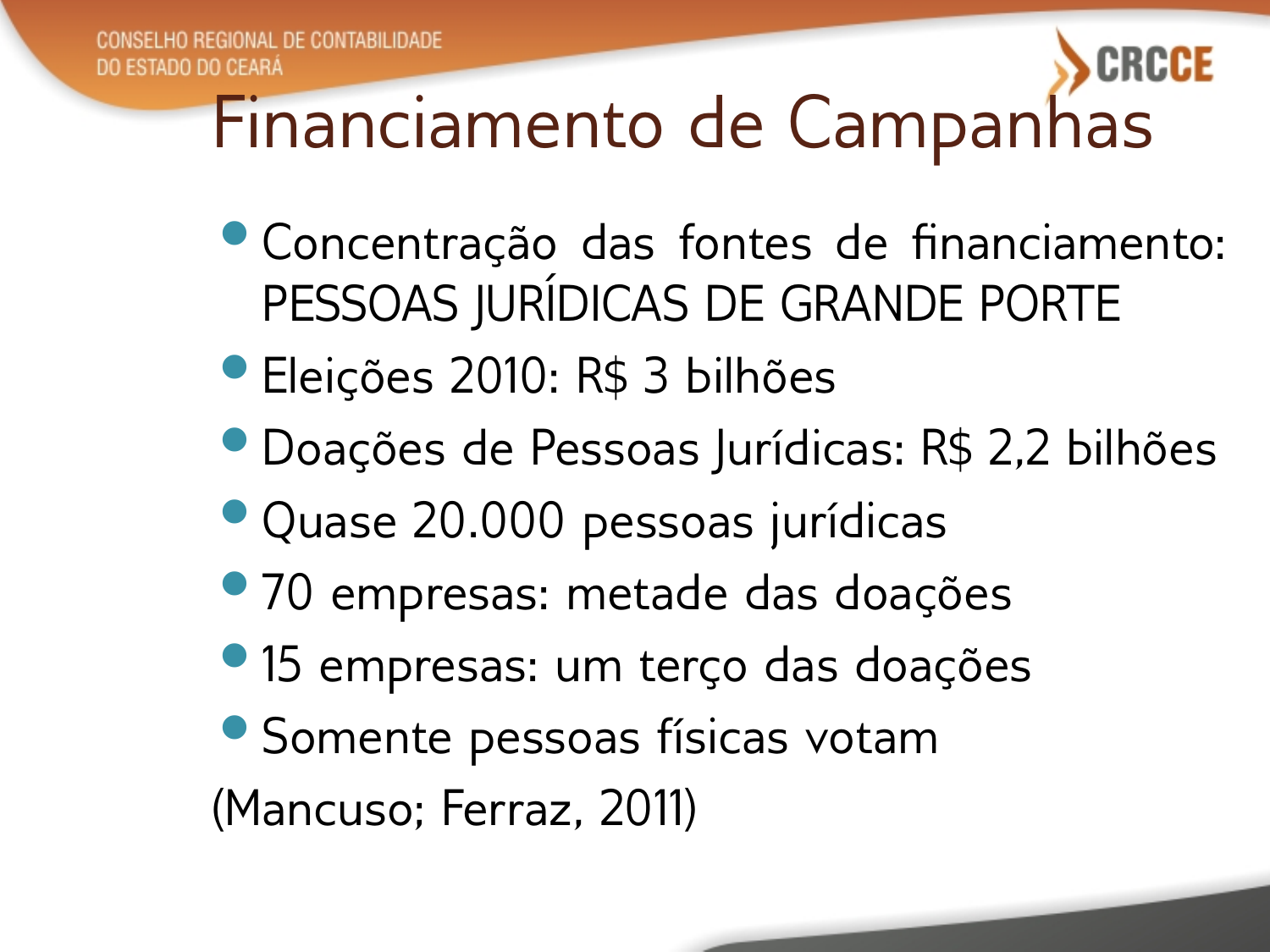

# Financiamento de Campanhas
Concentração das fontes de financiamento: PESSOAS JURÍDICAS DE GRANDE PORTE
Eleições 2010: R$ 3 bilhões
Doações de Pessoas Jurídicas: R$ 2,2 bilhões
Quase 20.000 pessoas jurídicas
70 empresas: metade das doações
15 empresas: um terço das doações
Somente pessoas físicas votam
(Mancuso; Ferraz, 2011)